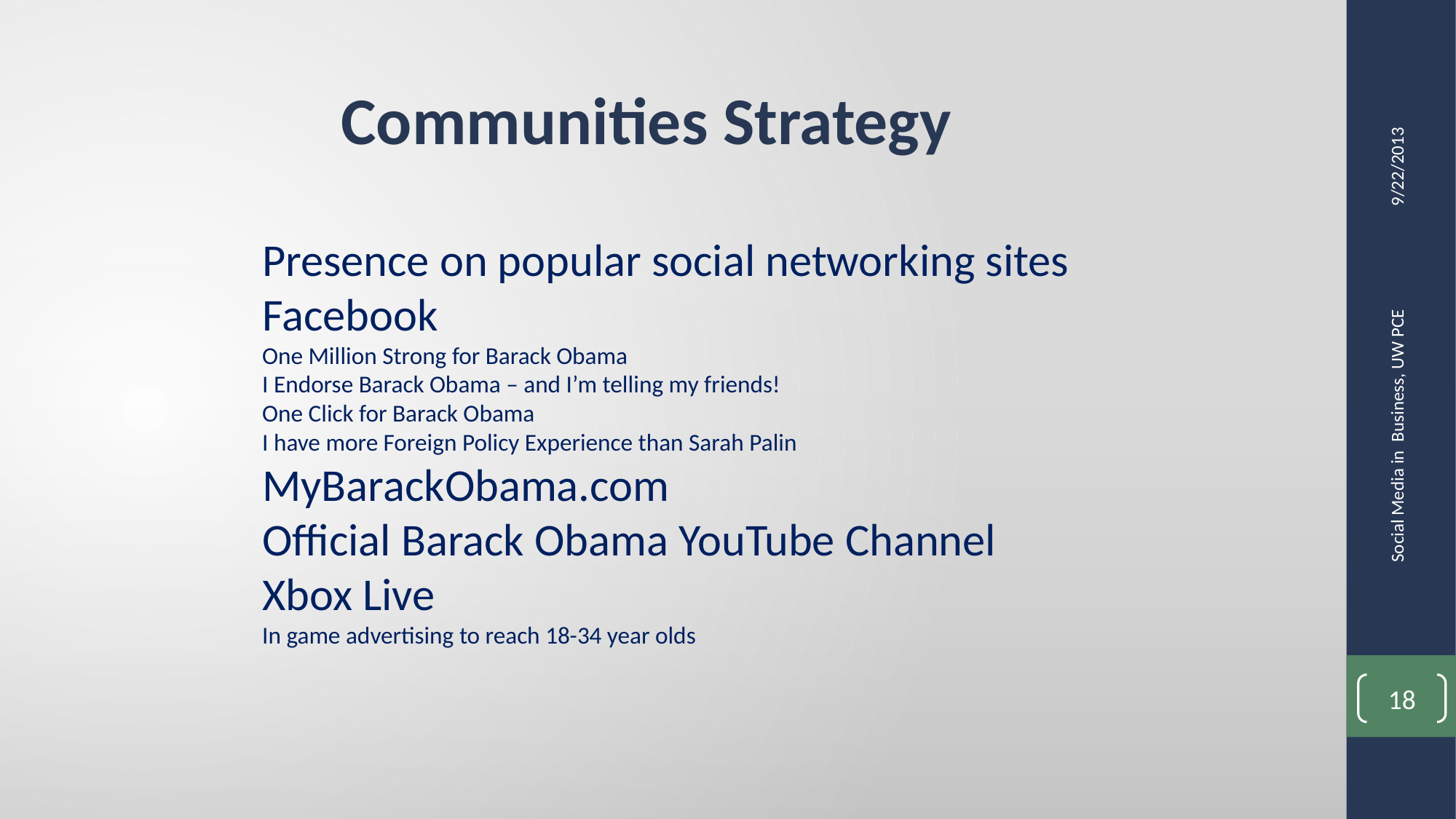

Communities Strategy
9/22/2013
Presence on popular social networking sites
Facebook
One Million Strong for Barack Obama
I Endorse Barack Obama – and I’m telling my friends!
One Click for Barack Obama
I have more Foreign Policy Experience than Sarah Palin
MyBarackObama.com
Official Barack Obama YouTube Channel
Xbox Live
In game advertising to reach 18-34 year olds

Social Media in  Business, UW PCE
18